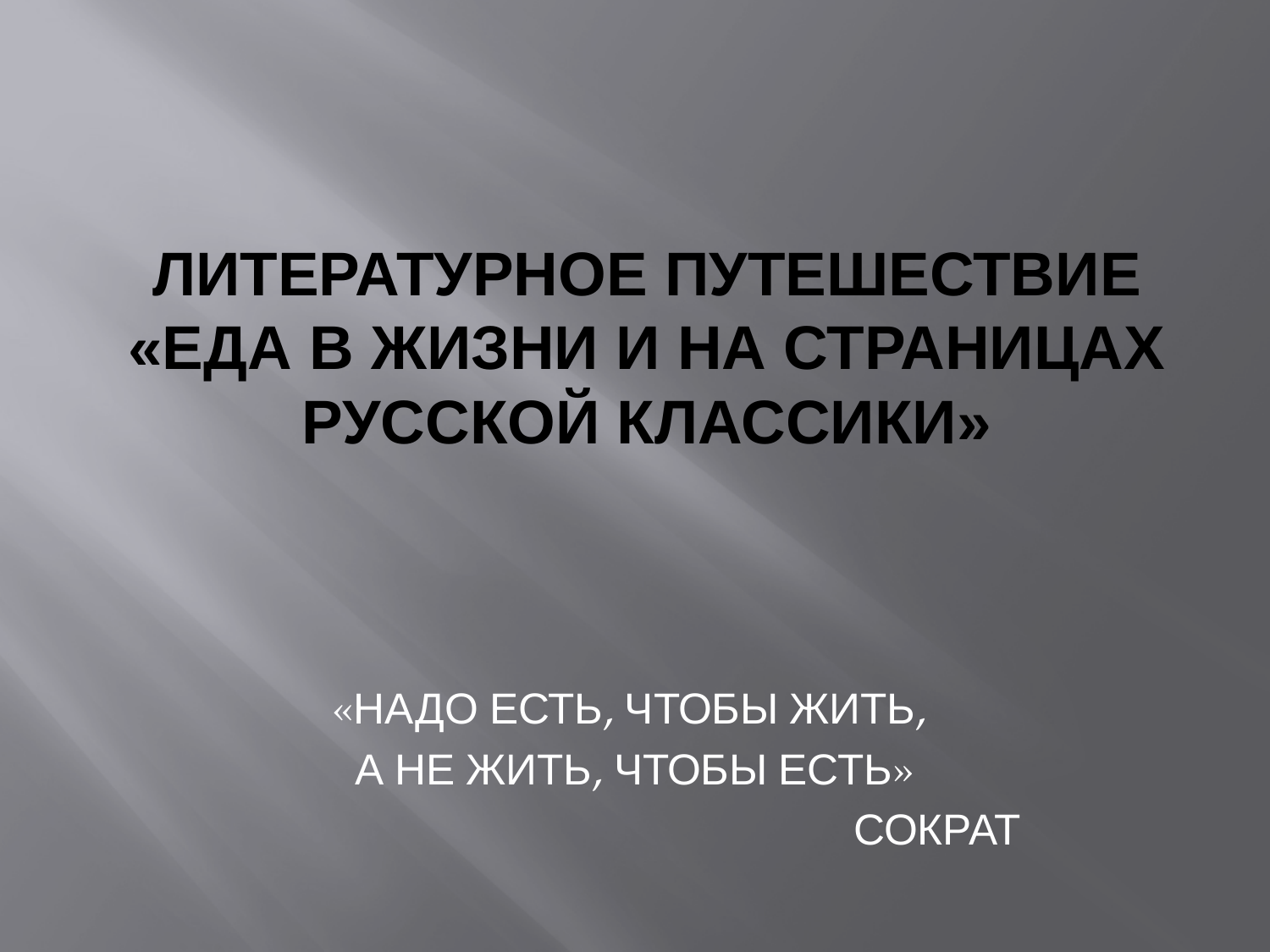

# ЛИТЕРАТУРНОЕ ПУТЕШЕСТВИЕ «ЕДА В ЖИЗНИ И НА СТРАНИЦАХ РУССКОЙ КЛАССИКИ»
«НАДО ЕСТЬ, ЧТОБЫ ЖИТЬ,
А НЕ ЖИТЬ, ЧТОБЫ ЕСТЬ»
                                                        СОКРАТ